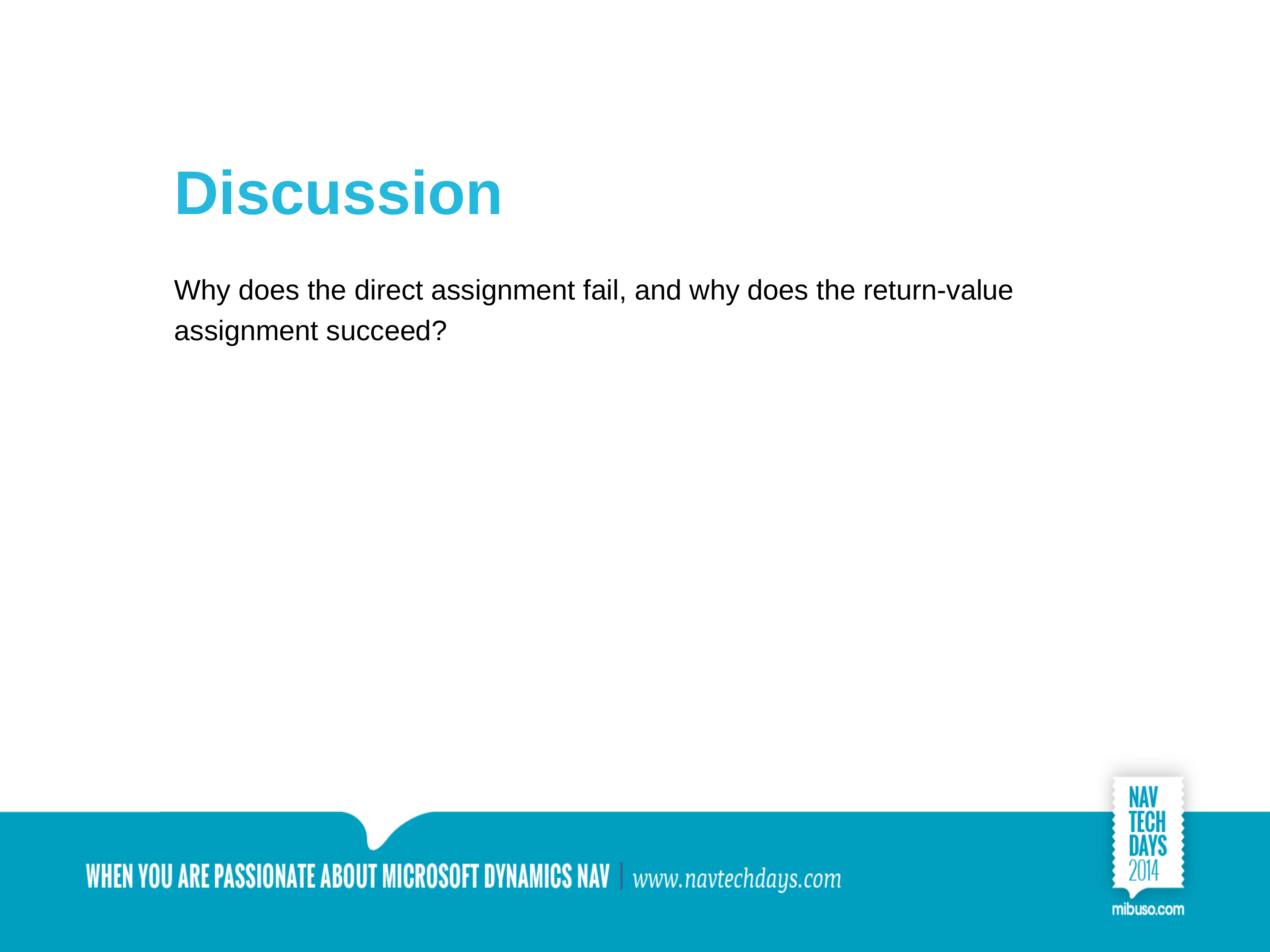

# Discussion
Why does the direct assignment fail, and why does the return-value assignment succeed?